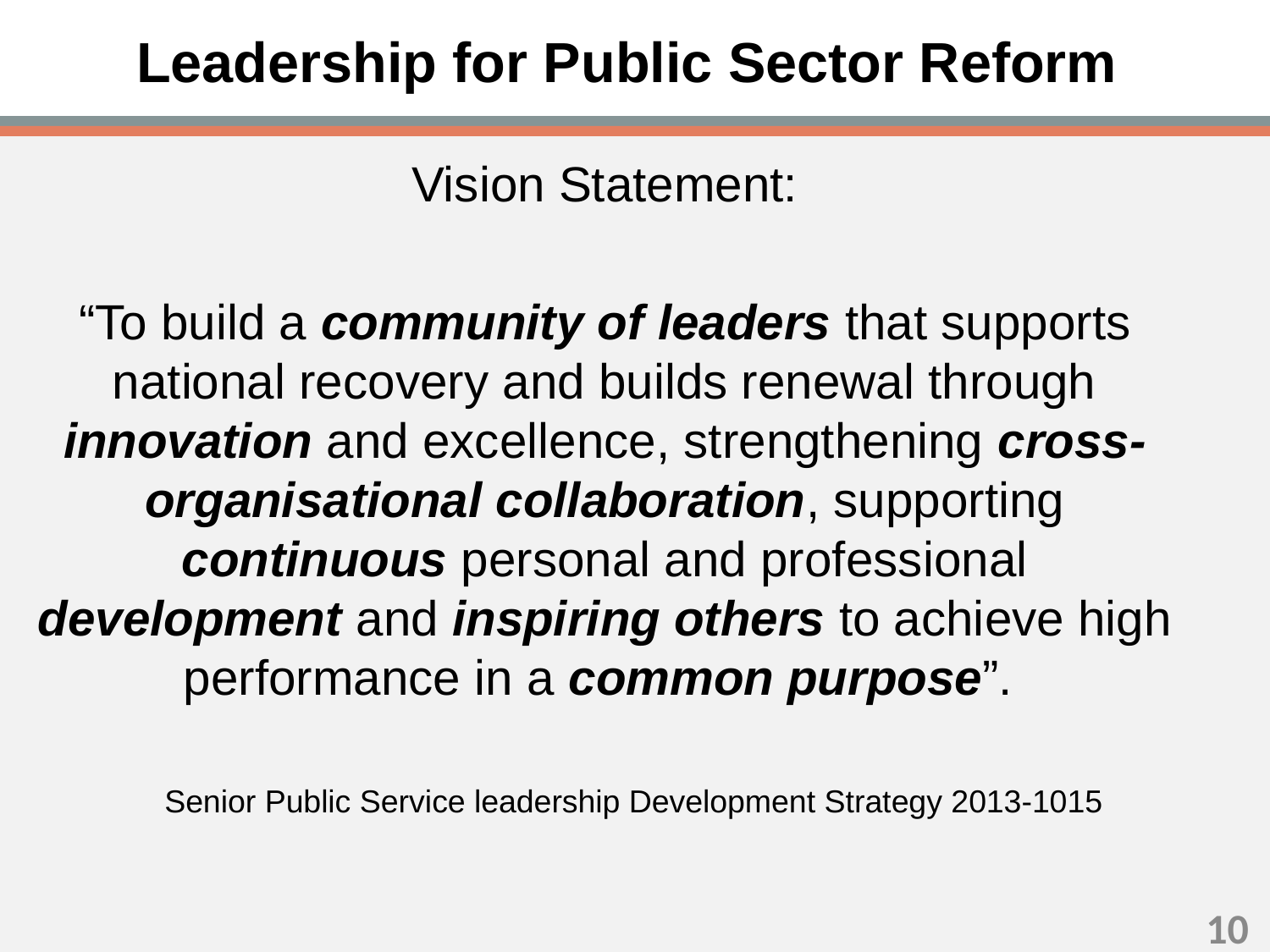

# Leadership for Public Sector Reform
Vision Statement:

“To build a community of leaders that supports national recovery and builds renewal through innovation and excellence, strengthening cross-organisational collaboration, supporting continuous personal and professional development and inspiring others to achieve high performance in a common purpose”.

 	Senior Public Service leadership Development Strategy 2013-1015

10